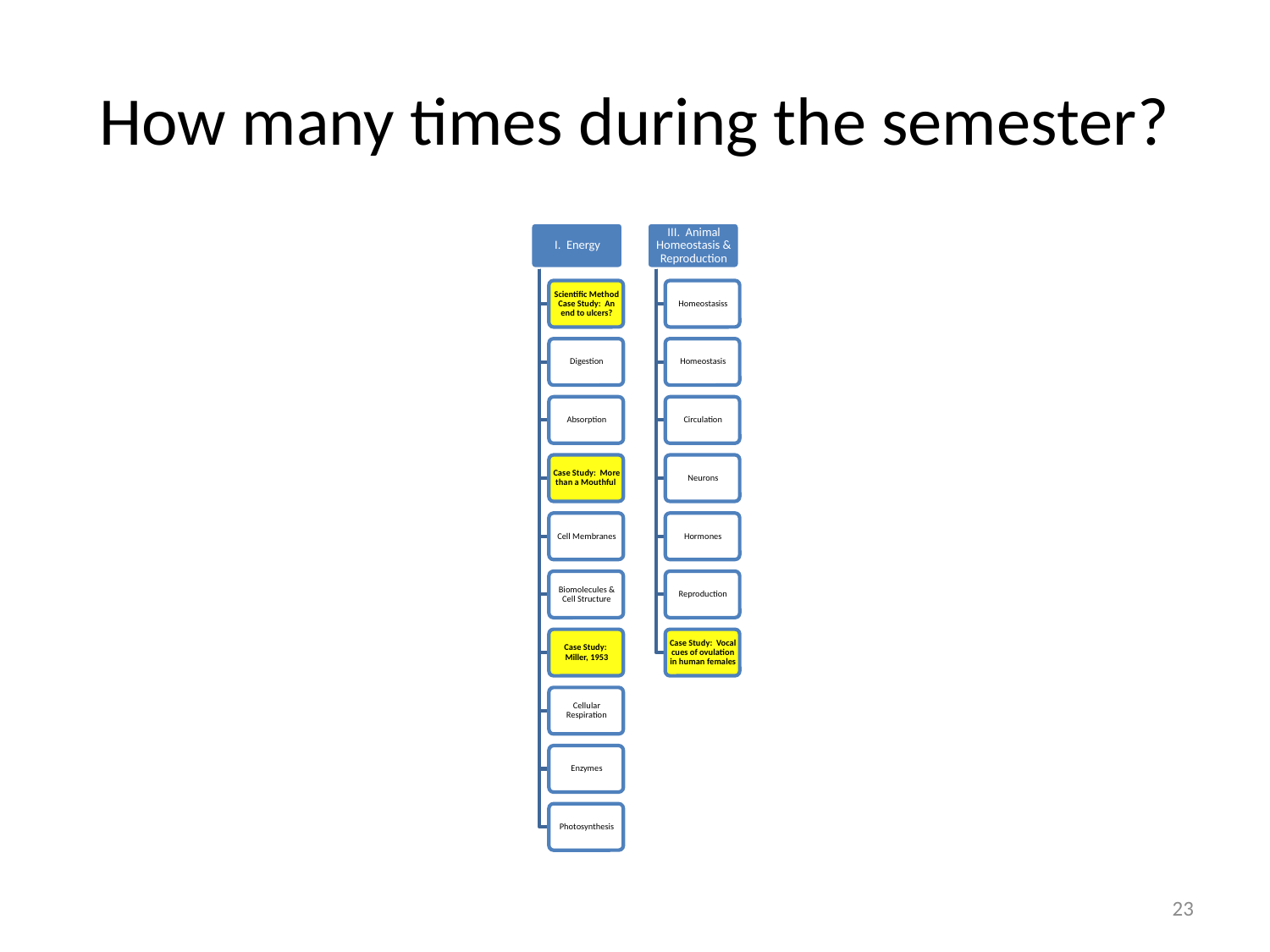

# How many times during the semester?
I.  Energy
Scientific Method Case Study:  An end to ulcers?
Digestion
Absorption
Case Study:  More than a Mouthful
Cell Membranes
Biomolecules & Cell Structure
Case Study:  Miller, 1953
Cellular Respiration
Enzymes
Photosynthesis
III.  Animal Homeostasis & Reproduction
Homeostasiss
Homeostasis
Circulation
Neurons
Hormones
Reproduction
Case Study:  Vocal cues of ovulation in human females
23